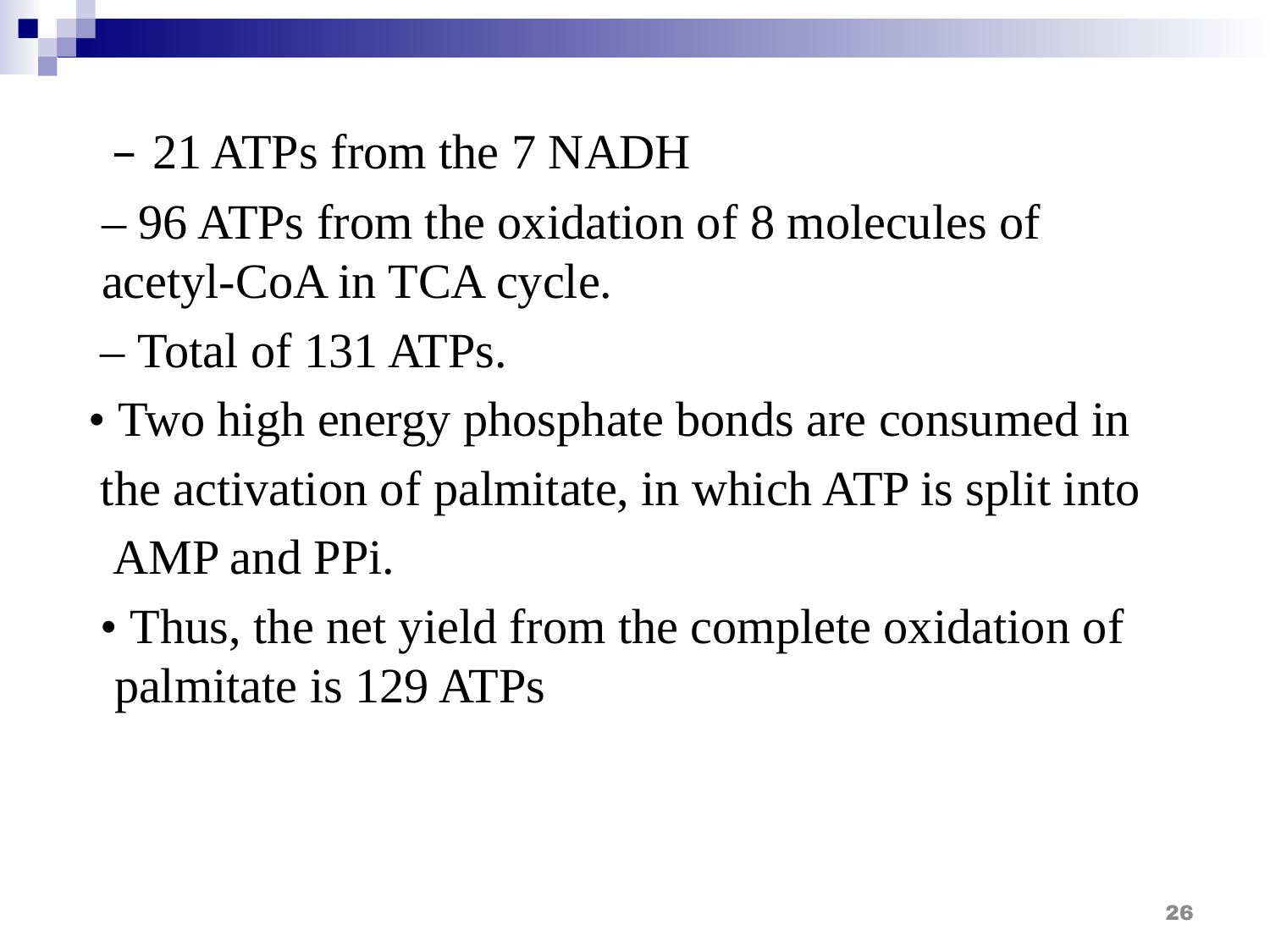

– 21 ATPs from the 7 NADH
– 96 ATPs from the oxidation of 8 molecules of acetyl-CoA in TCA cycle.
  – Total of 131 ATPs.
 • Two high energy phosphate bonds are consumed in
  the activation of palmitate, in which ATP is split into
   AMP and PPi.
  • Thus, the net yield from the complete oxidation of palmitate is 129 ATPs

26